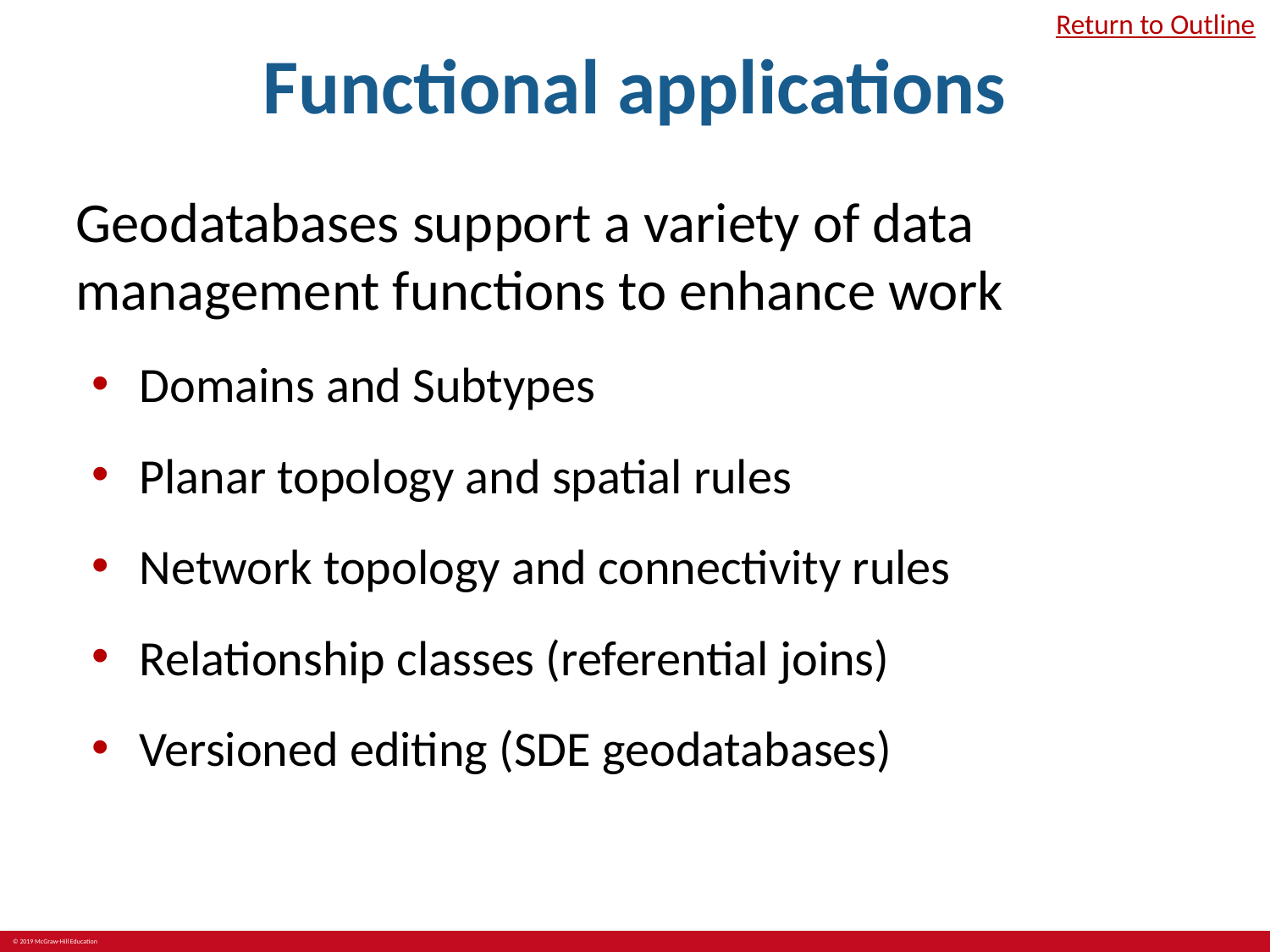

# Functional applications
Return to Outline
Geodatabases support a variety of data management functions to enhance work
Domains and Subtypes
Planar topology and spatial rules
Network topology and connectivity rules
Relationship classes (referential joins)
Versioned editing (SDE geodatabases)